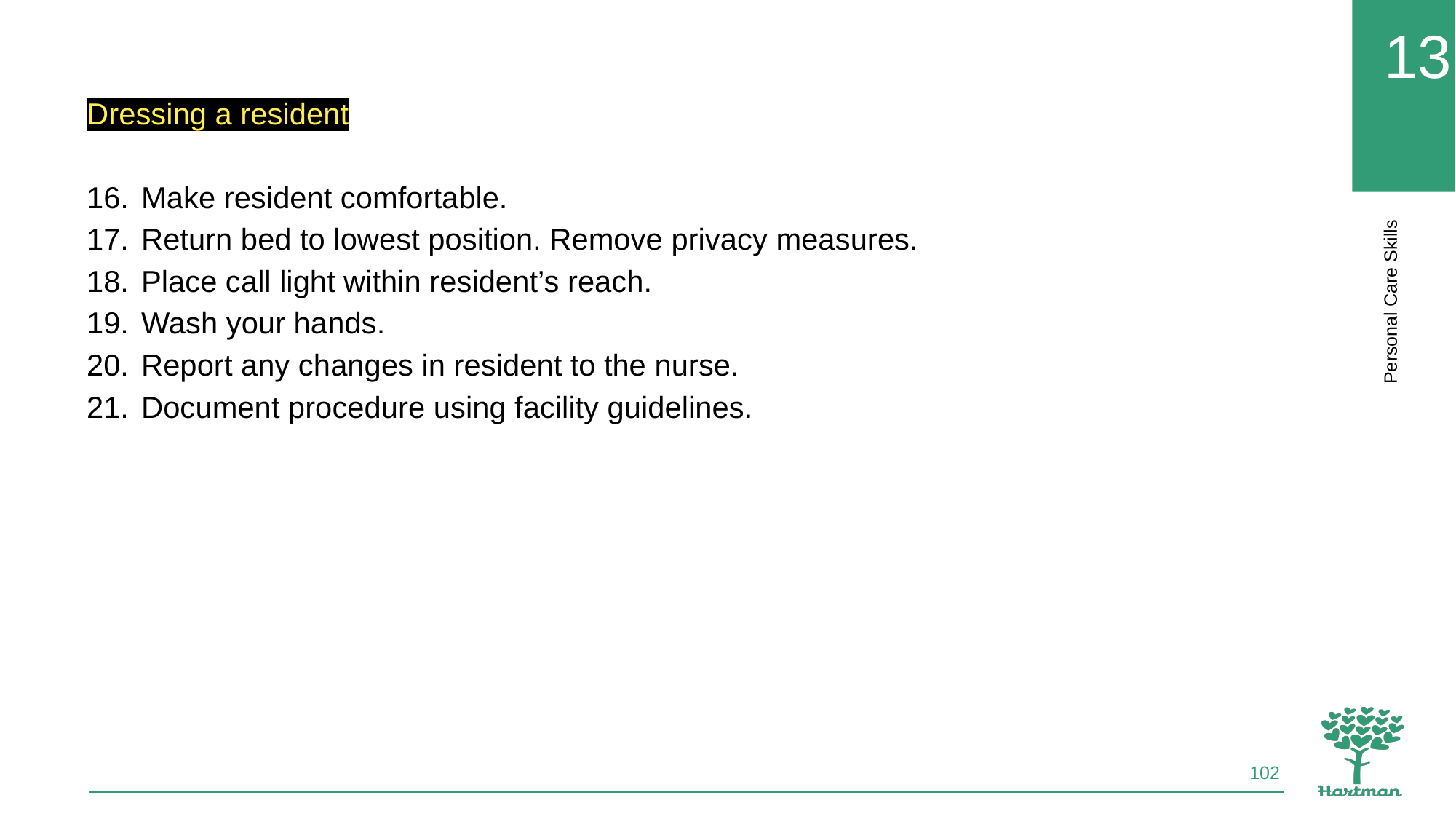

Dressing a resident

Make resident comfortable.
Return bed to lowest position. Remove privacy measures.
Place call light within resident’s reach.
Wash your hands.
Report any changes in resident to the nurse.
Document procedure using facility guidelines.
102